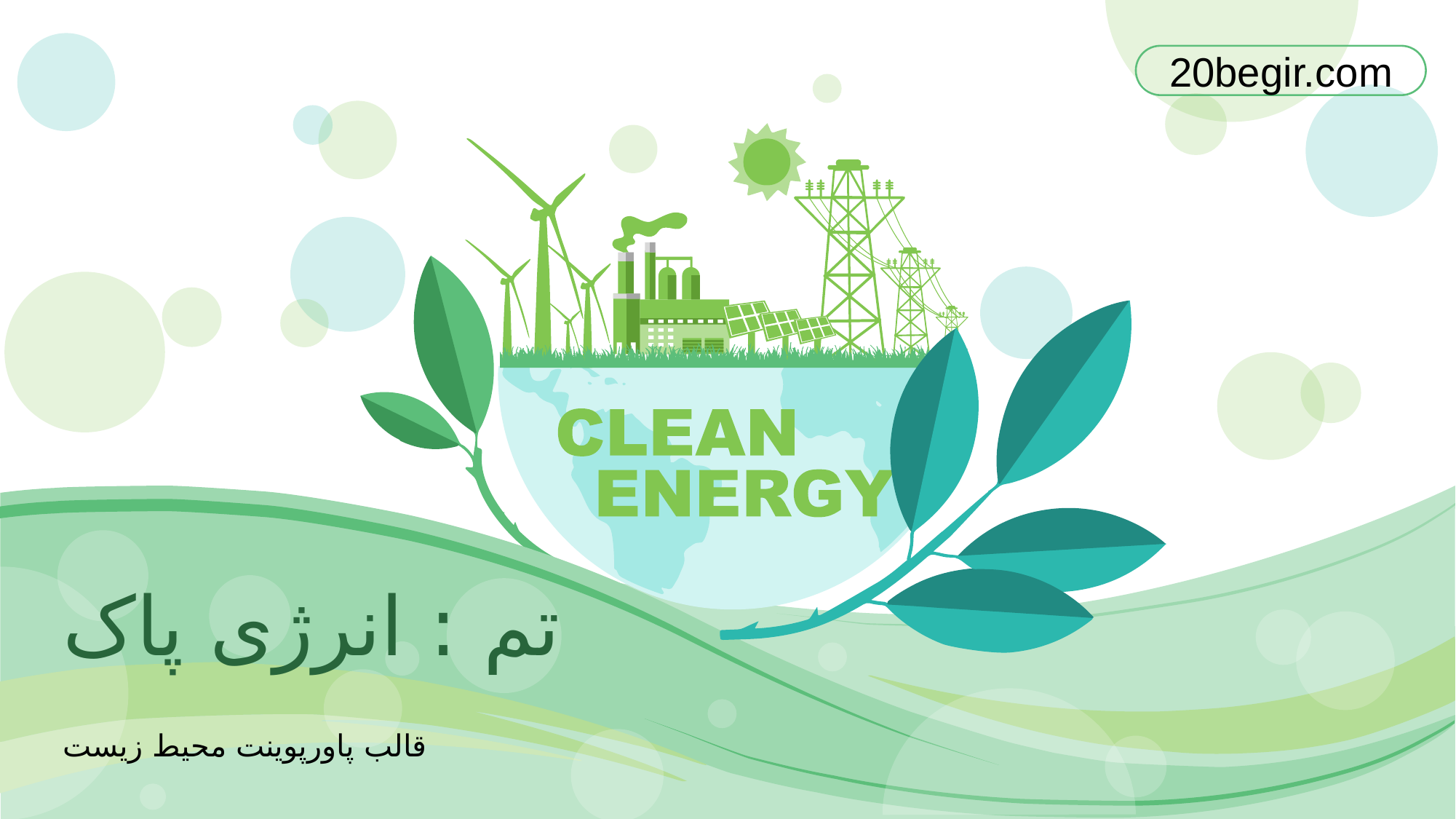

20begir.com

تم : انرژی پاک

قالب پاورپوینت محیط زیست